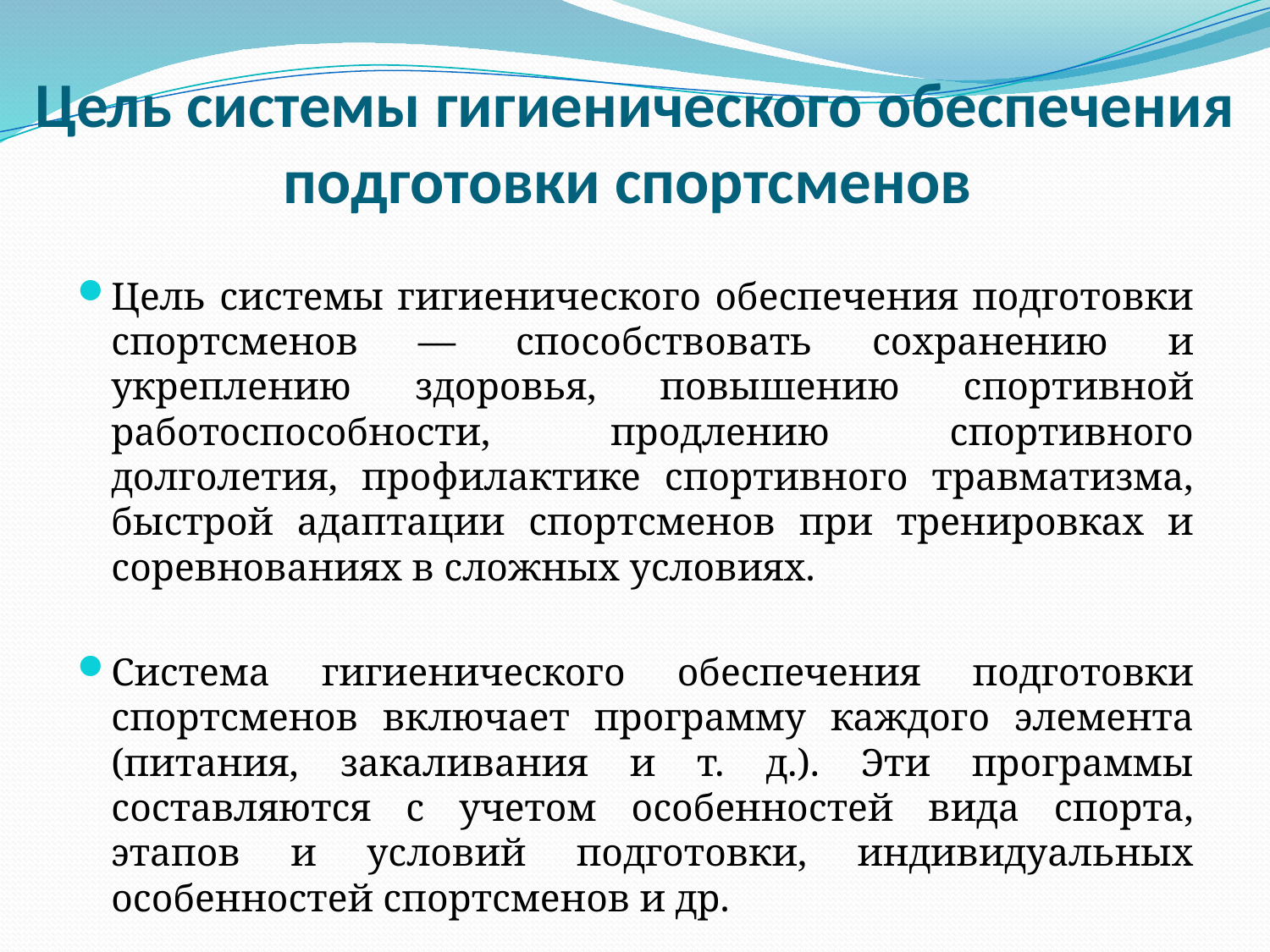

# Цель системы гигиенического обеспечения подготовки спортсменов
Цель системы гигиенического обеспечения подготовки спортсменов — способствовать сохранению и укреплению здоровья, повышению спортивной работоспособности, продлению спортивного долголетия, профилактике спортивного травматизма, быстрой адаптации спортсменов при тренировках и соревнованиях в сложных условиях.

Система гигиенического обеспечения подготовки спортсменов включает программу каждого элемента (питания, закаливания и т. д.). Эти программы составляются с учетом особенностей вида спорта, этапов и условий подготовки, индивидуальных особенностей спортсменов и др.